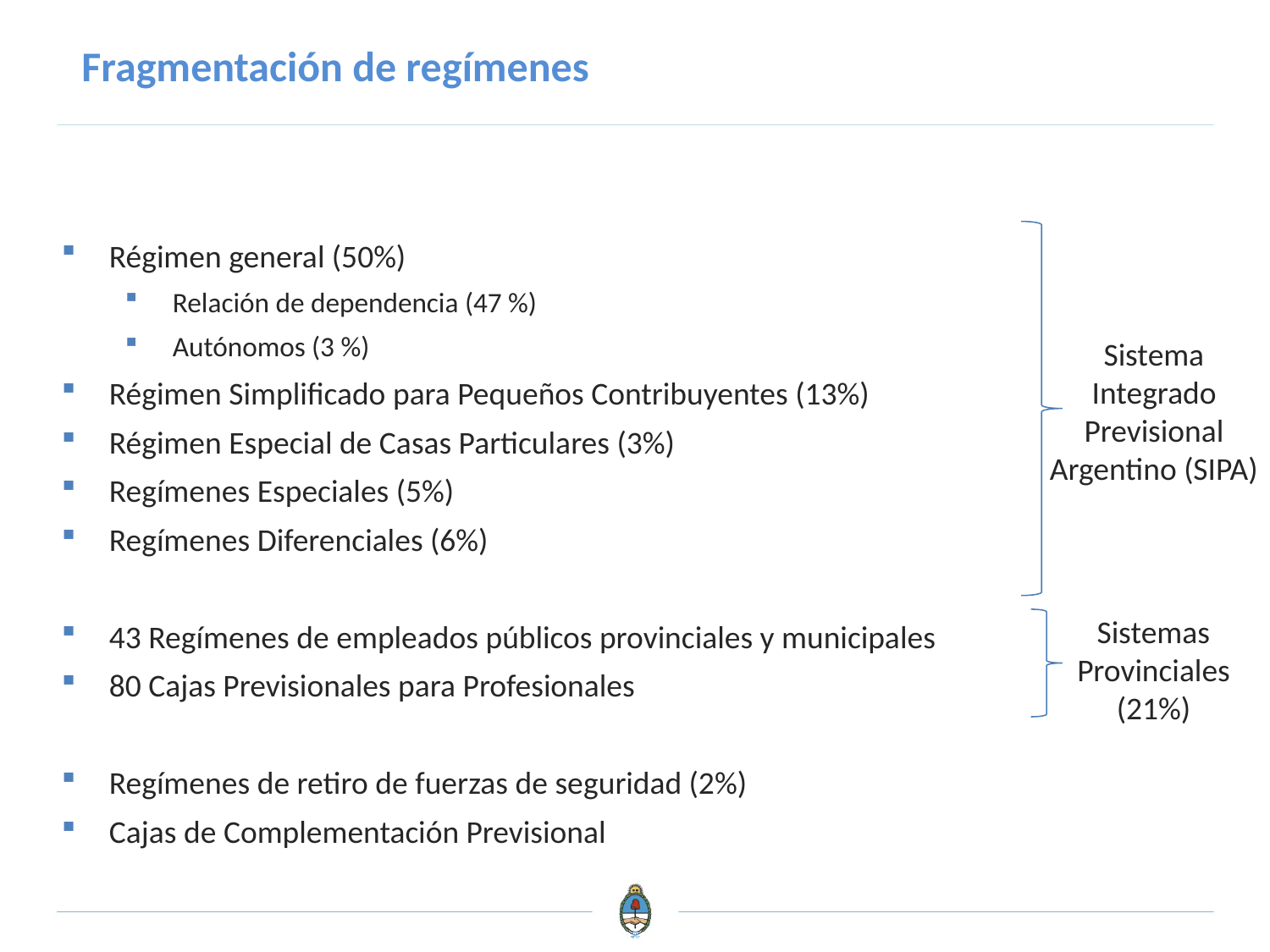

Fragmentación de regímenes

Régimen general (50%)
Relación de dependencia (47 %)
Autónomos (3 %)
Régimen Simplificado para Pequeños Contribuyentes (13%)
Régimen Especial de Casas Particulares (3%)
Regímenes Especiales (5%)
Regímenes Diferenciales (6%)

43 Regímenes de empleados públicos provinciales y municipales
80 Cajas Previsionales para Profesionales

Regímenes de retiro de fuerzas de seguridad (2%)
Cajas de Complementación Previsional

Sistema Integrado Previsional Argentino (SIPA)
Sistemas Provinciales (21%)